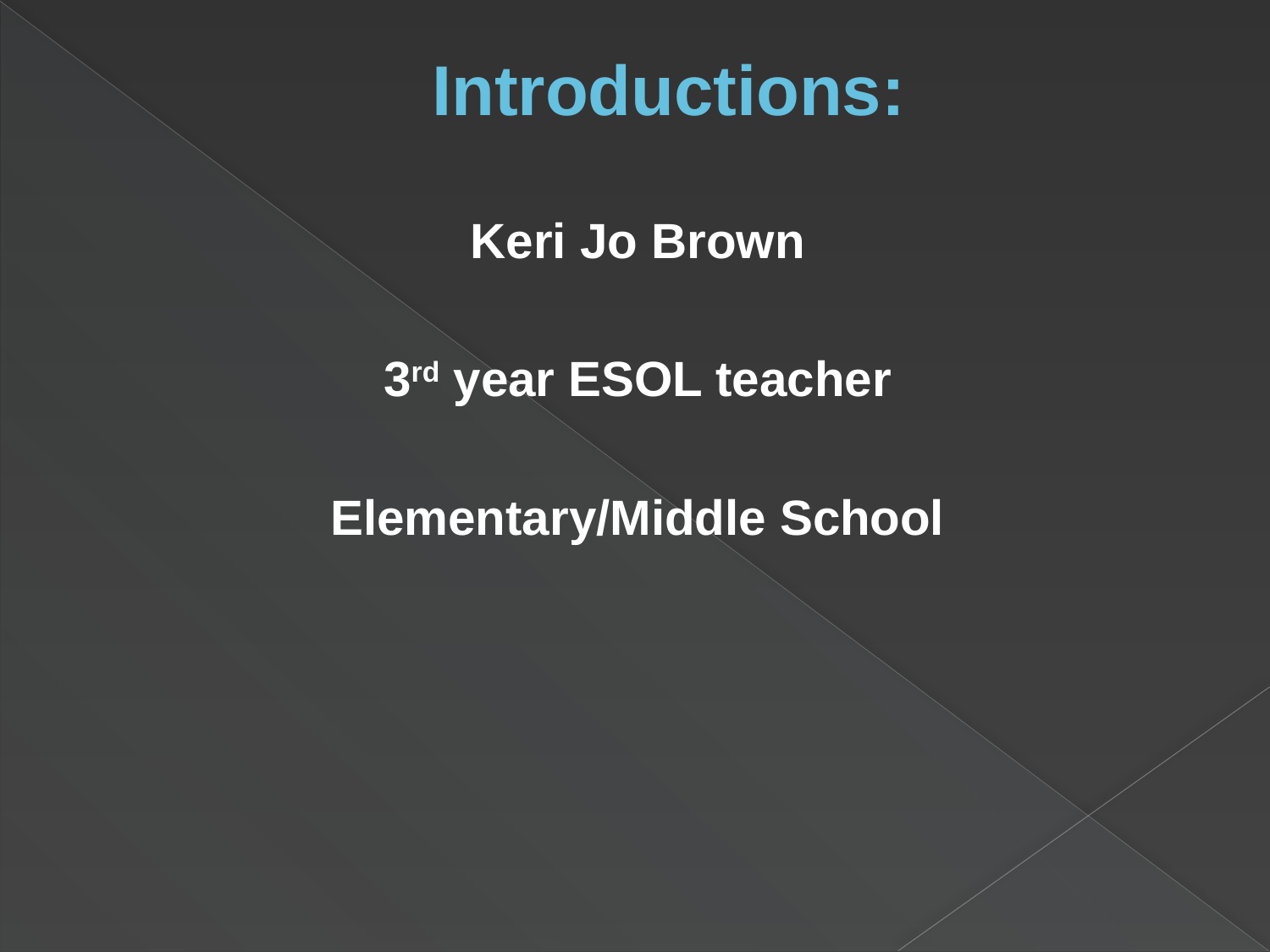

# Introductions:
Keri Jo Brown

3rd year ESOL teacher

Elementary/Middle School